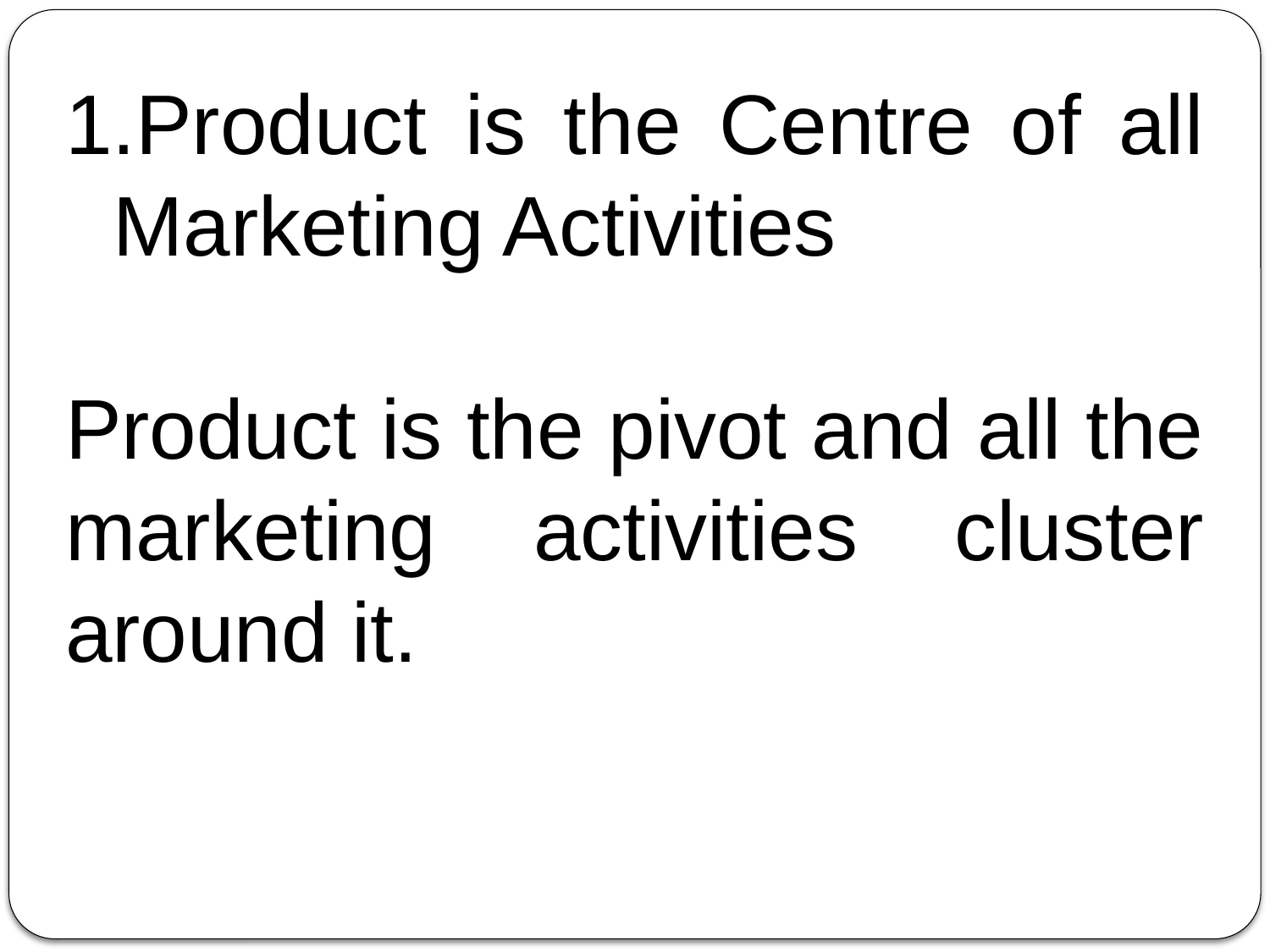

Product is the Centre of all Marketing Activities

Product is the pivot and all the marketing activities cluster around it.